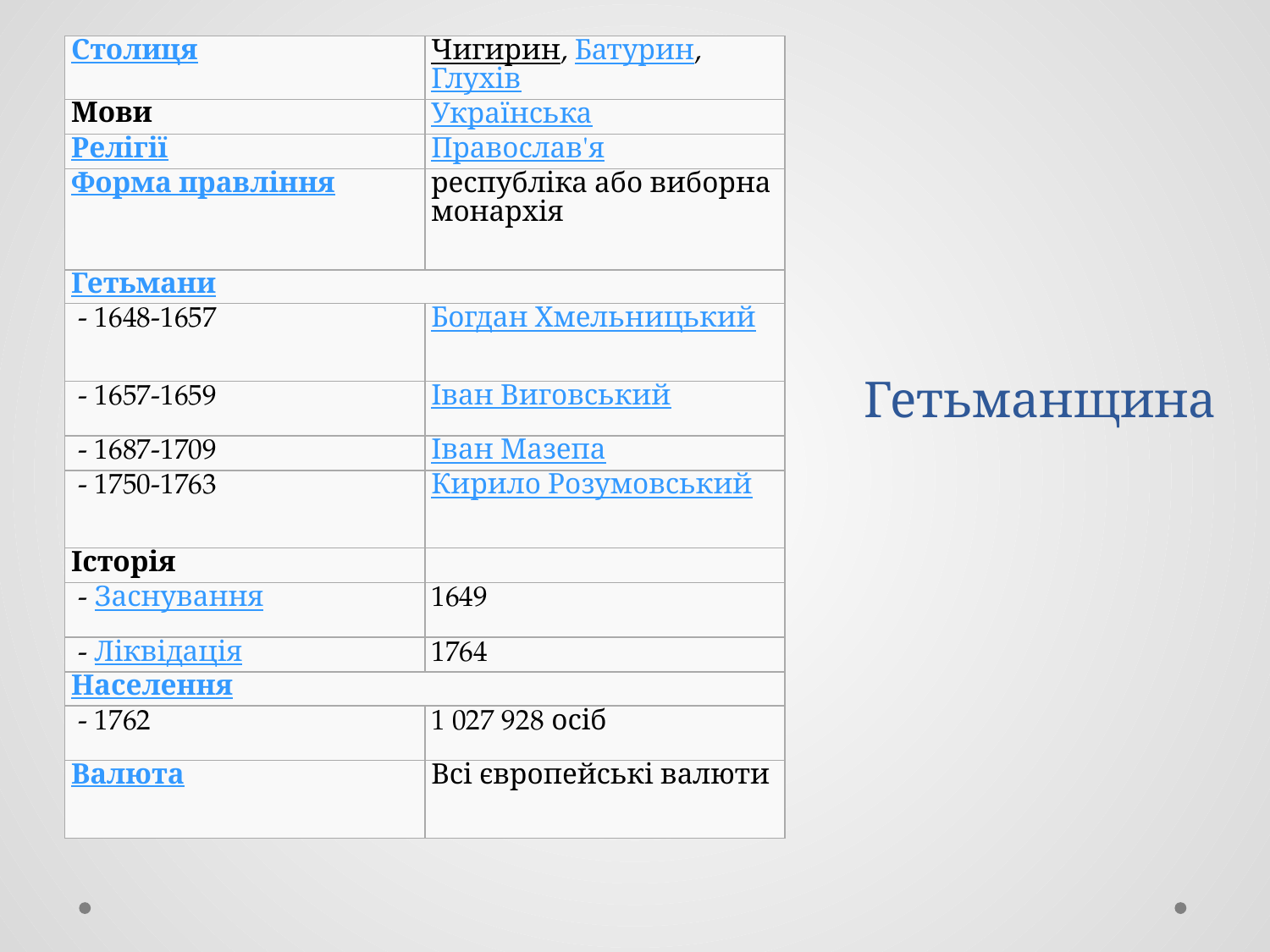

| Столиця | Чигирин, Батурин,Глухів |
| --- | --- |
| Мови | Українська |
| Релігії | Православ'я |
| Форма правління | республіка або виборна монархія |
| Гетьмани |  |
| - 1648-1657 | Богдан Хмельницький |
| - 1657-1659 | Іван Виговський |
| - 1687-1709 | Іван Мазепа |
| - 1750-1763 | Кирило Розумовський |
| Історія |  |
| - Заснування | 1649 |
| - Ліквідація | 1764 |
| Населення |  |
| - 1762 | 1 027 928 осіб |
| Валюта | Всі європейські валюти |
# Гетьманщина